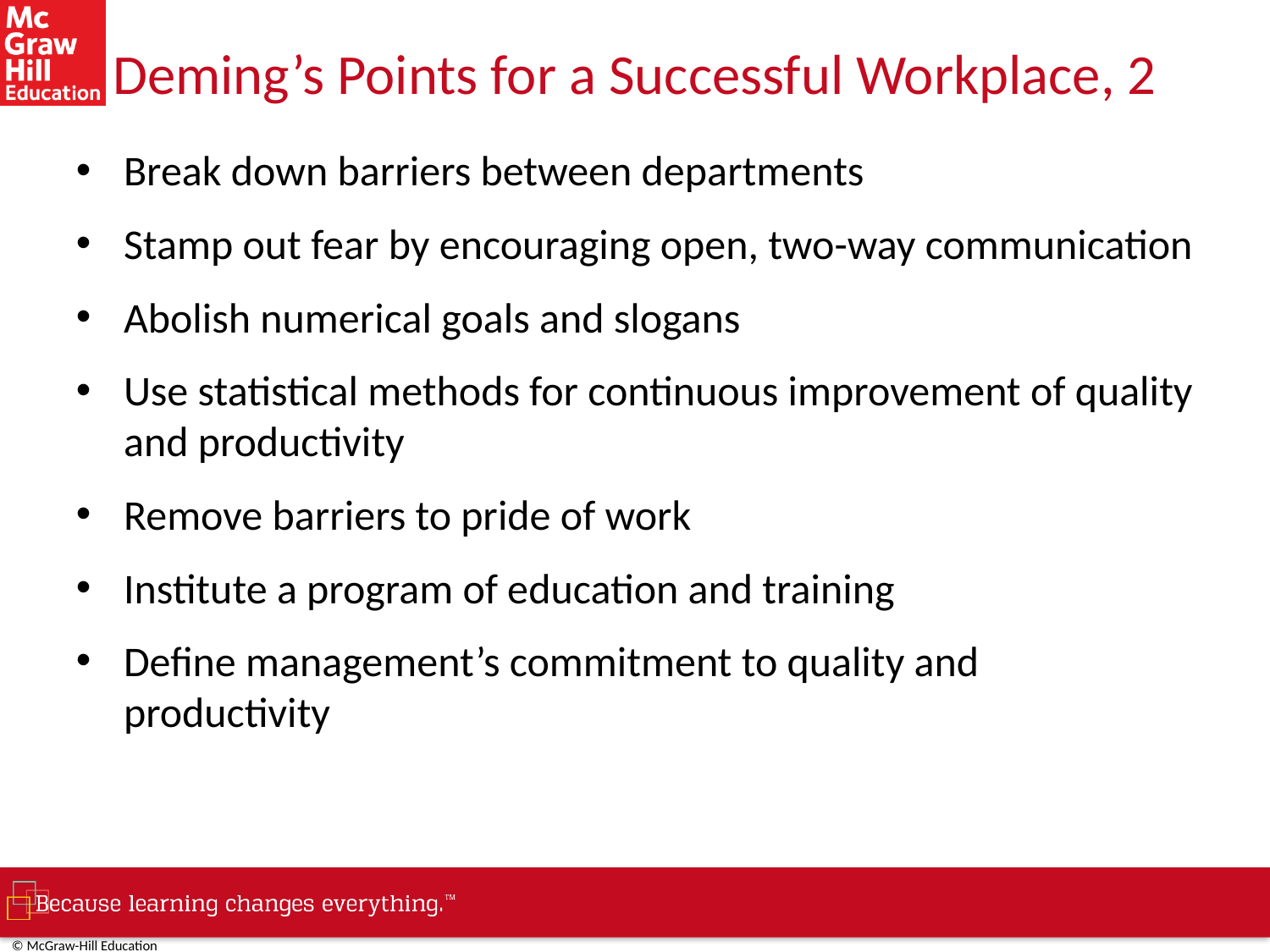

# Deming’s Points for a Successful Workplace, 2
Break down barriers between departments
Stamp out fear by encouraging open, two-way communication
Abolish numerical goals and slogans
Use statistical methods for continuous improvement of quality and productivity
Remove barriers to pride of work
Institute a program of education and training
Define management’s commitment to quality and productivity